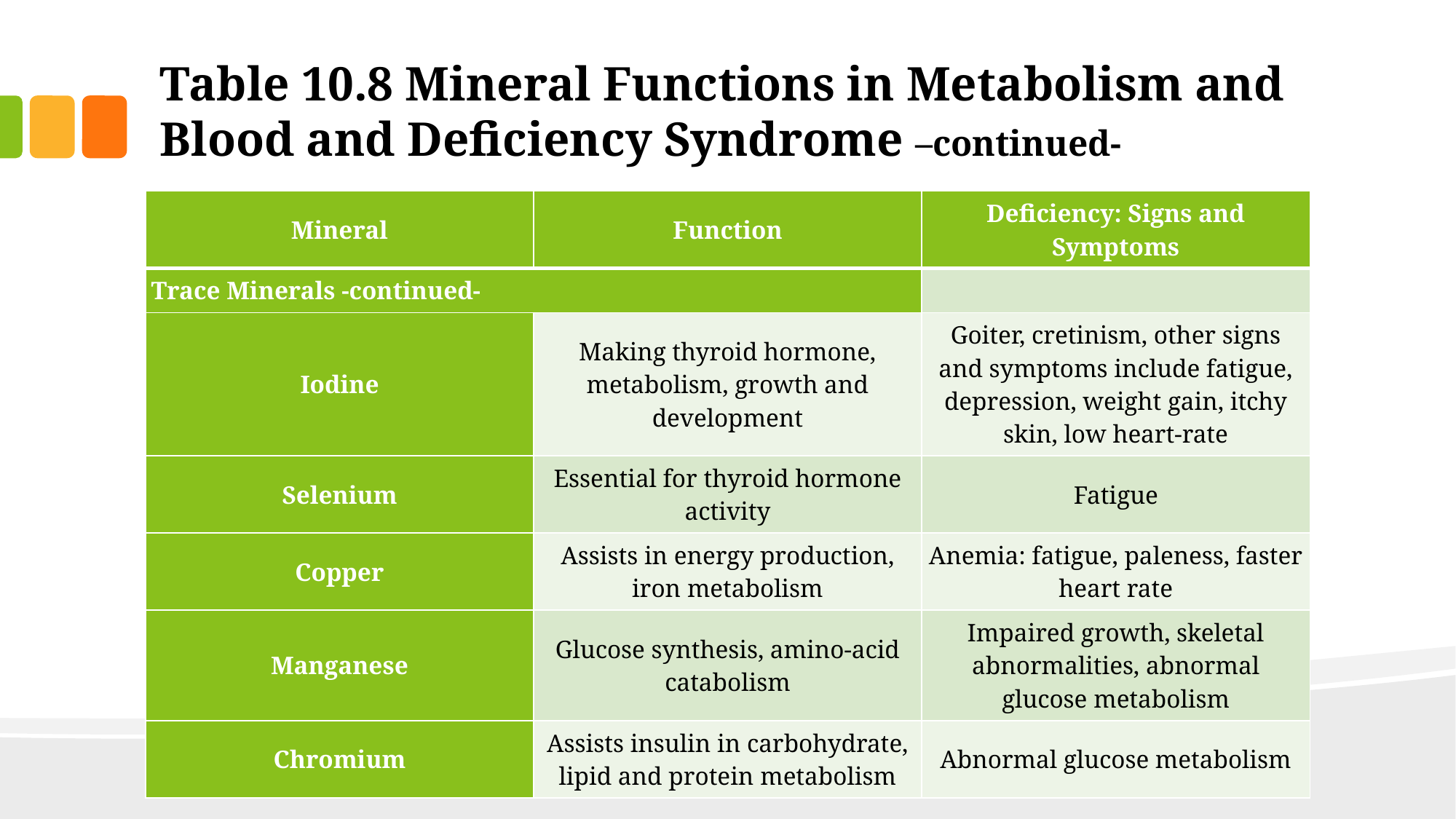

# Table 10.8 Mineral Functions in Metabolism and Blood and Deficiency Syndrome –continued-
| Mineral | Function | Deficiency: Signs and Symptoms |
| --- | --- | --- |
| Trace Minerals -continued- |  |  |
| Iodine | Making thyroid hormone, metabolism, growth and development | Goiter, cretinism, other signs and symptoms include fatigue, depression, weight gain, itchy skin, low heart-rate |
| Selenium | Essential for thyroid hormone activity | Fatigue |
| Copper | Assists in energy production, iron metabolism | Anemia: fatigue, paleness, faster heart rate |
| Manganese | Glucose synthesis, amino-acid catabolism | Impaired growth, skeletal abnormalities, abnormal glucose metabolism |
| Chromium | Assists insulin in carbohydrate, lipid and protein metabolism | Abnormal glucose metabolism |